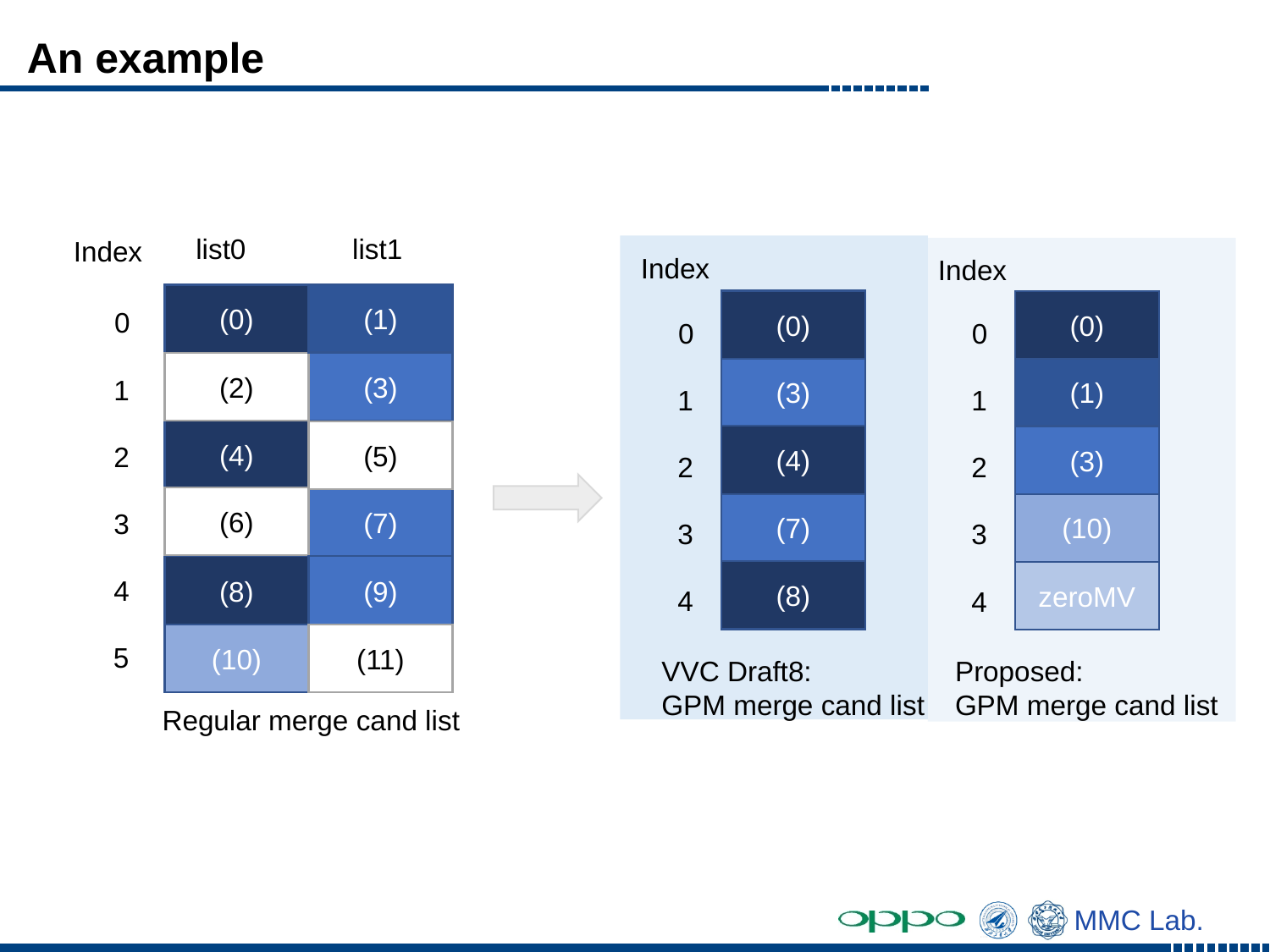

# An example
list0
list1
Index

Index
Index
(1)
(0)
(0)
(0)
0
0
0
(3)
(2)
(3)
(1)
1
1
1
(4)
(5)
(4)
(3)
2
2
2

(6)
(7)
(7)
(10)
3
3
3
(8)
(9)
(8)
zeroMV
4
4
4
(10)
(11)
5
VVC Draft8:
GPM merge cand list
Proposed:
GPM merge cand list
Regular merge cand list